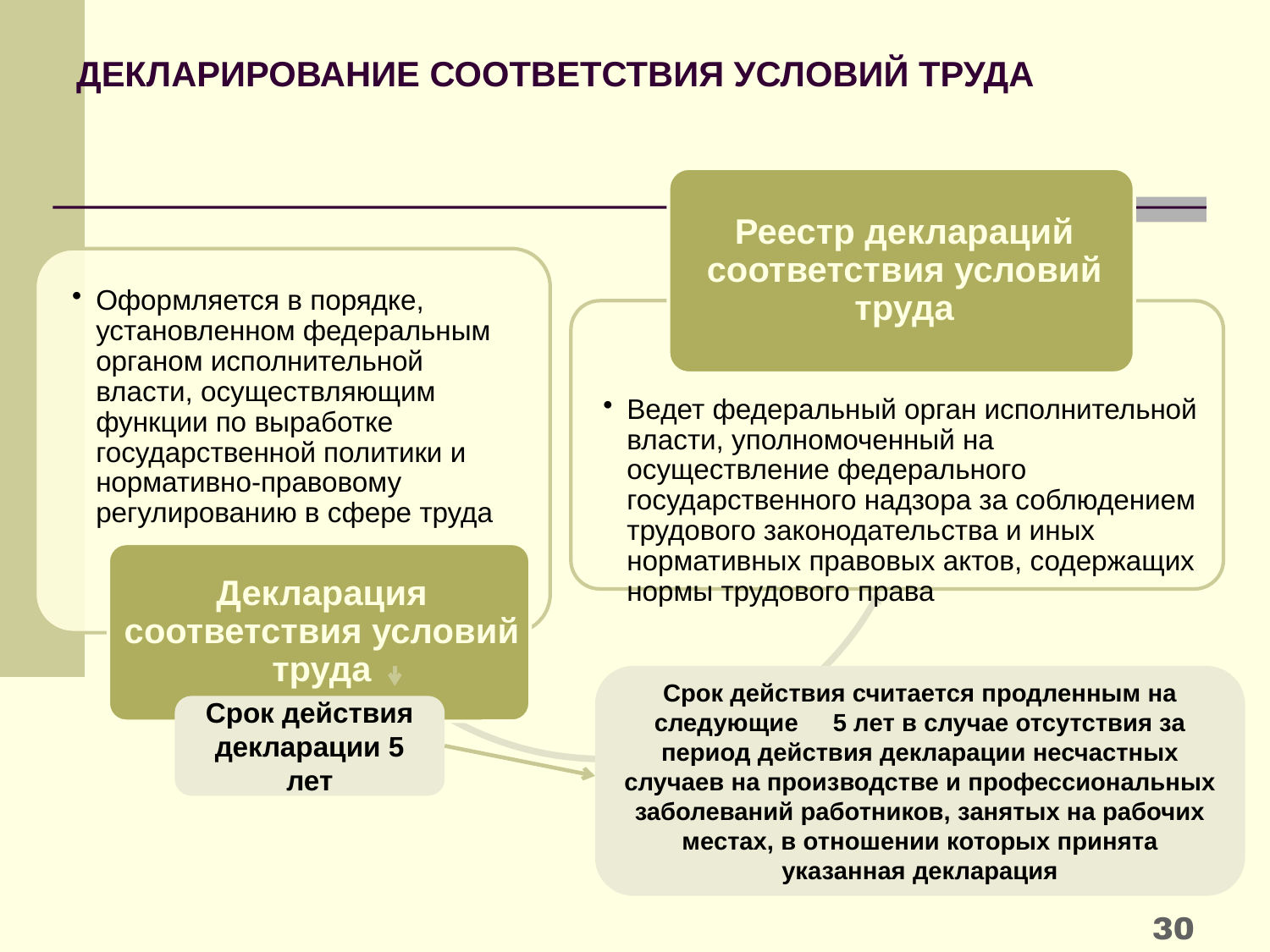

# ДЕКЛАРИРОВАНИЕ СООТВЕТСТВИЯ УСЛОВИЙ ТРУДА
Оформляется в порядке, установленном федеральным органом исполнительной власти, осуществляющим функции по выработке государственной политики и нормативно-правовому регулированию в сфере труда
Декларация соответствия условий труда
Ведет федеральный орган исполнительной власти, уполномоченный на осуществление федерального государственного надзора за соблюдением трудового законодательства и иных нормативных правовых актов, содержащих нормы трудового права
Реестр деклараций соответствия условий труда
Срок действия считается продленным на следующие     5 лет в случае отсутствия за период действия декларации несчастных случаев на производстве и профессиональных заболеваний работников, занятых на рабочих местах, в отношении которых принята указанная декларация
Срок действия декларации 5 лет
30